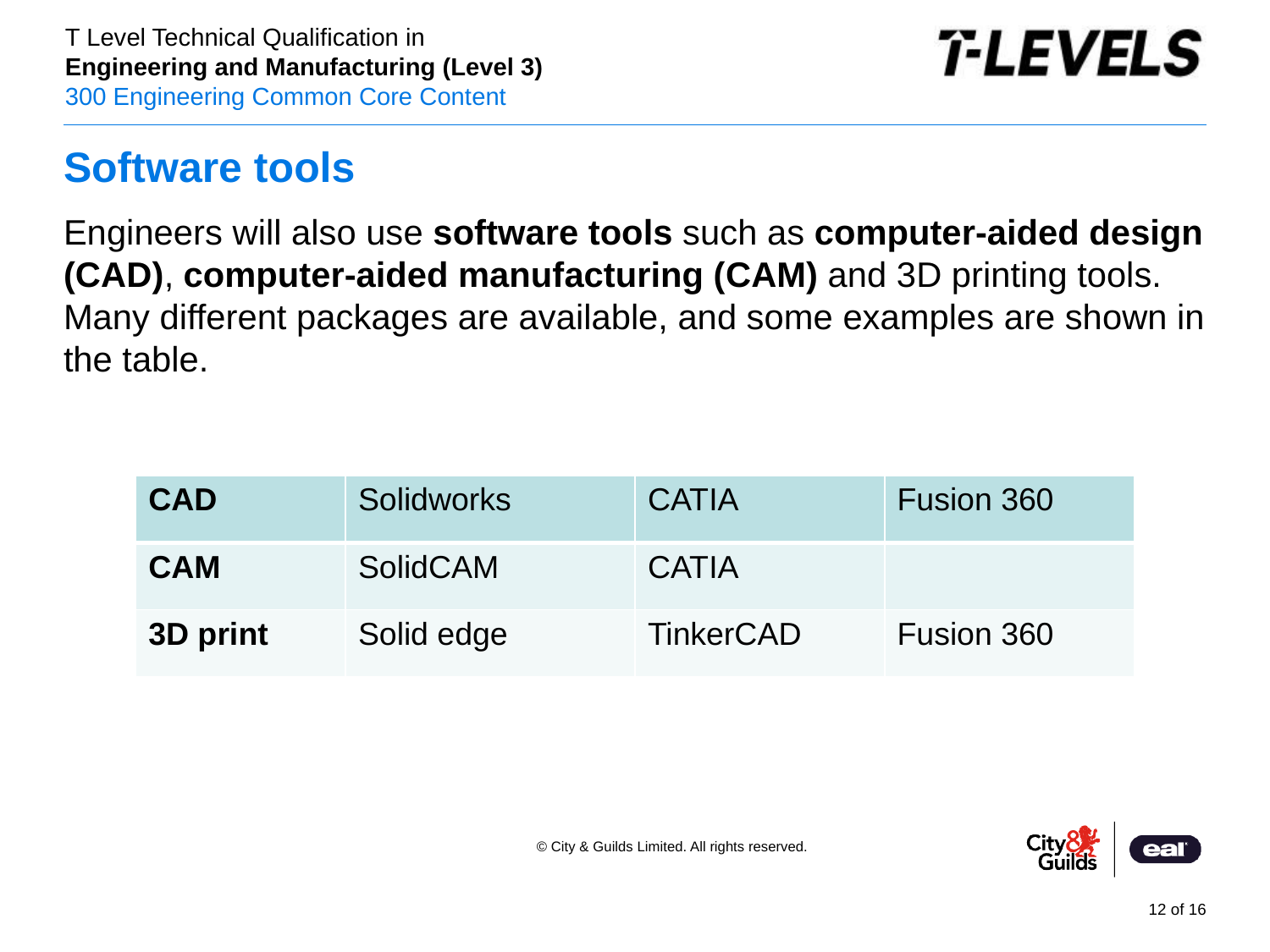

# Software tools
Engineers will also use software tools such as computer-aided design (CAD), computer-aided manufacturing (CAM) and 3D printing tools. Many different packages are available, and some examples are shown in the table.

| CAD | Solidworks | CATIA | Fusion 360 |
| --- | --- | --- | --- |
| CAM | SolidCAM | CATIA |  |
| 3D print | Solid edge | TinkerCAD | Fusion 360 |